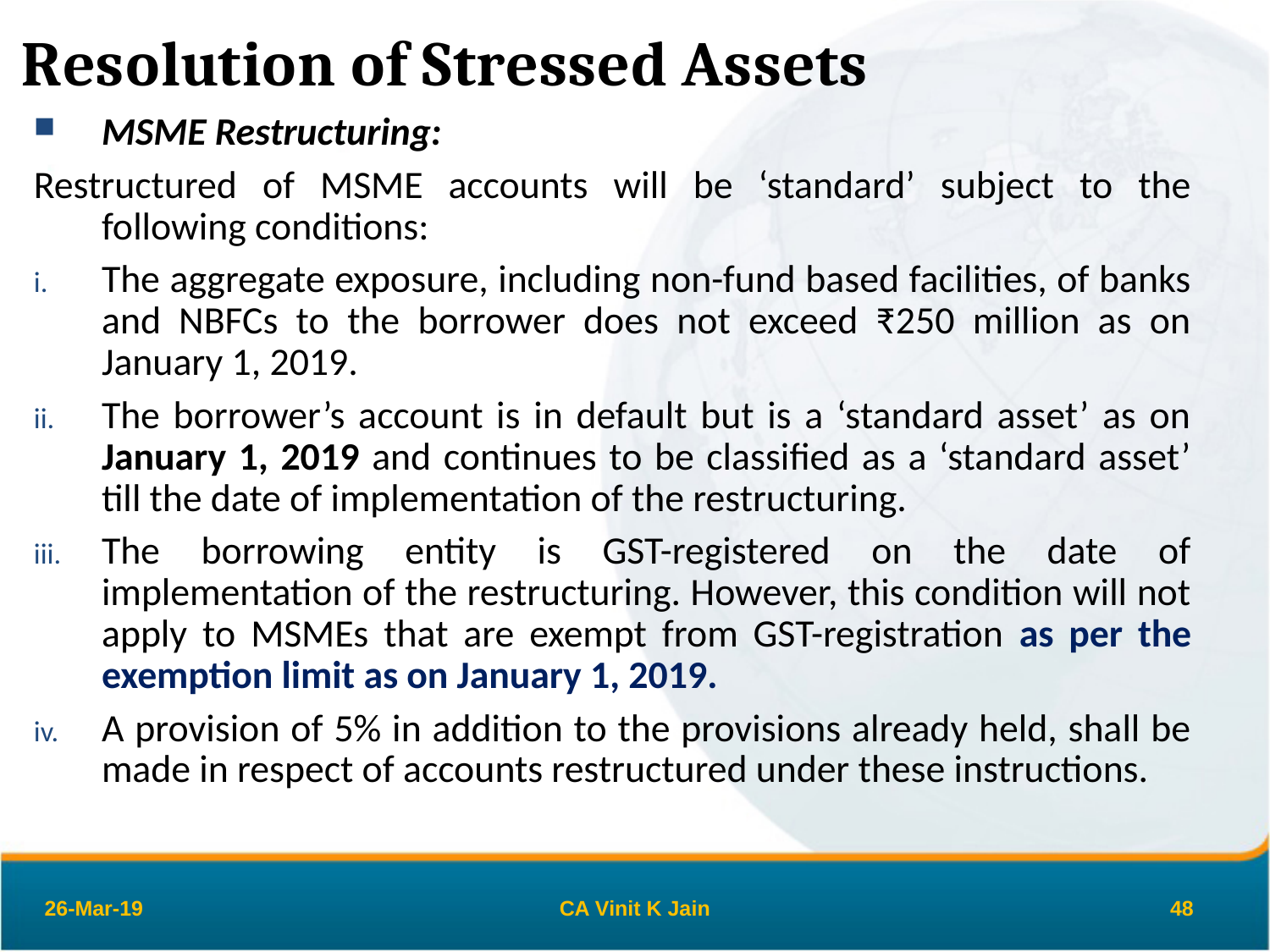

# Resolution of Stressed Assets
MSME Restructuring:
Restructured of MSME accounts will be ‘standard’ subject to the following conditions:
The aggregate exposure, including non-fund based facilities, of banks and NBFCs to the borrower does not exceed ₹250 million as on January 1, 2019.
The borrower’s account is in default but is a ‘standard asset’ as on January 1, 2019 and continues to be classified as a ‘standard asset’ till the date of implementation of the restructuring.
The borrowing entity is GST-registered on the date of implementation of the restructuring. However, this condition will not apply to MSMEs that are exempt from GST-registration as per the exemption limit as on January 1, 2019.
A provision of 5% in addition to the provisions already held, shall be made in respect of accounts restructured under these instructions.
26-Mar-19
CA Vinit K Jain
48